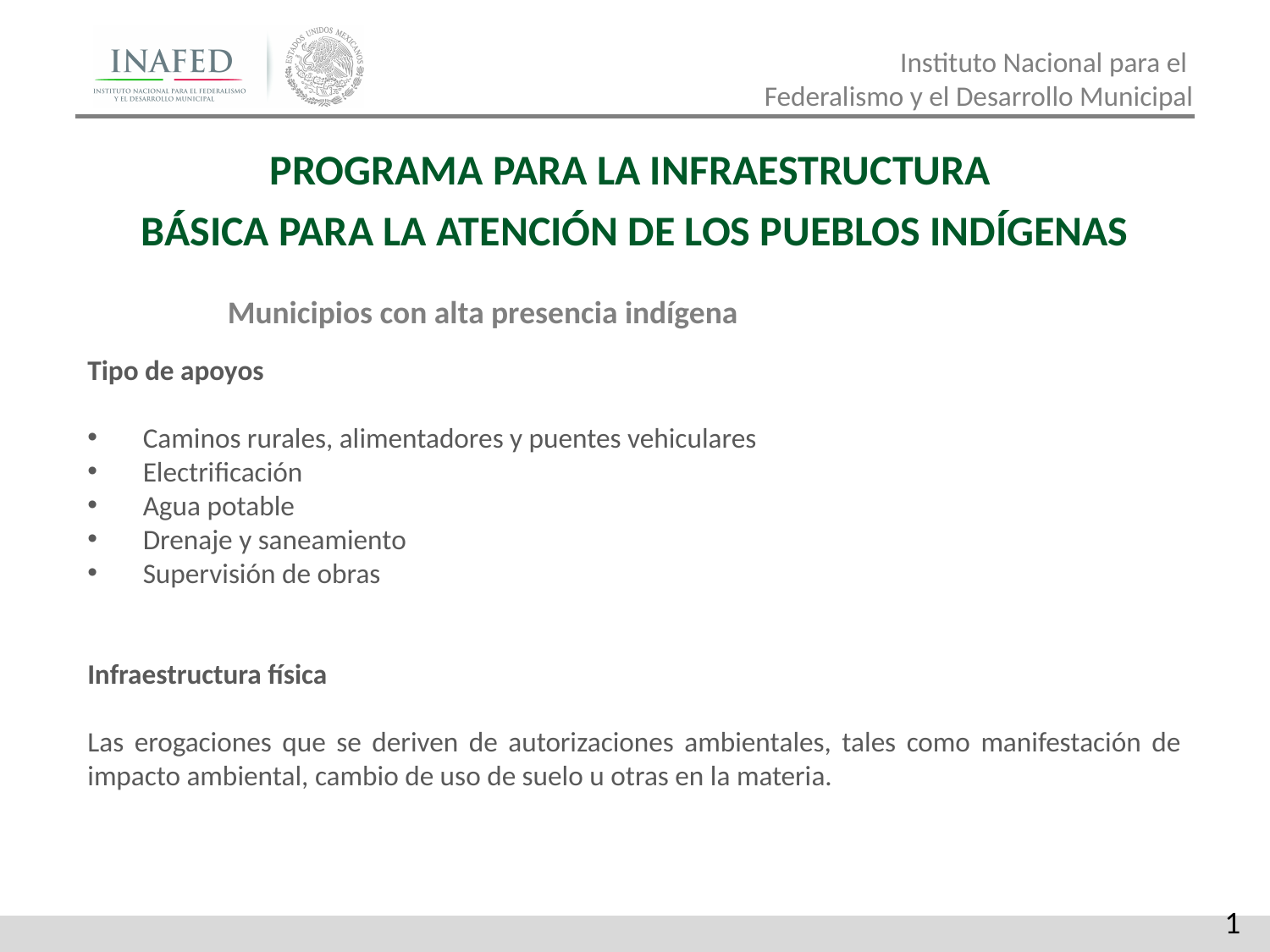

PROGRAMA PARA LA INFRAESTRUCTURA
BÁSICA PARA LA ATENCIÓN DE LOS PUEBLOS INDÍGENAS
Municipios con alta presencia indígena
Tipo de apoyos

    Caminos rurales, alimentadores y puentes vehiculares
    Electrificación
    Agua potable
    Drenaje y saneamiento
    Supervisión de obras

Infraestructura física

Las erogaciones que se deriven de autorizaciones ambientales, tales como manifestación de impacto ambiental, cambio de uso de suelo u otras en la materia.
1